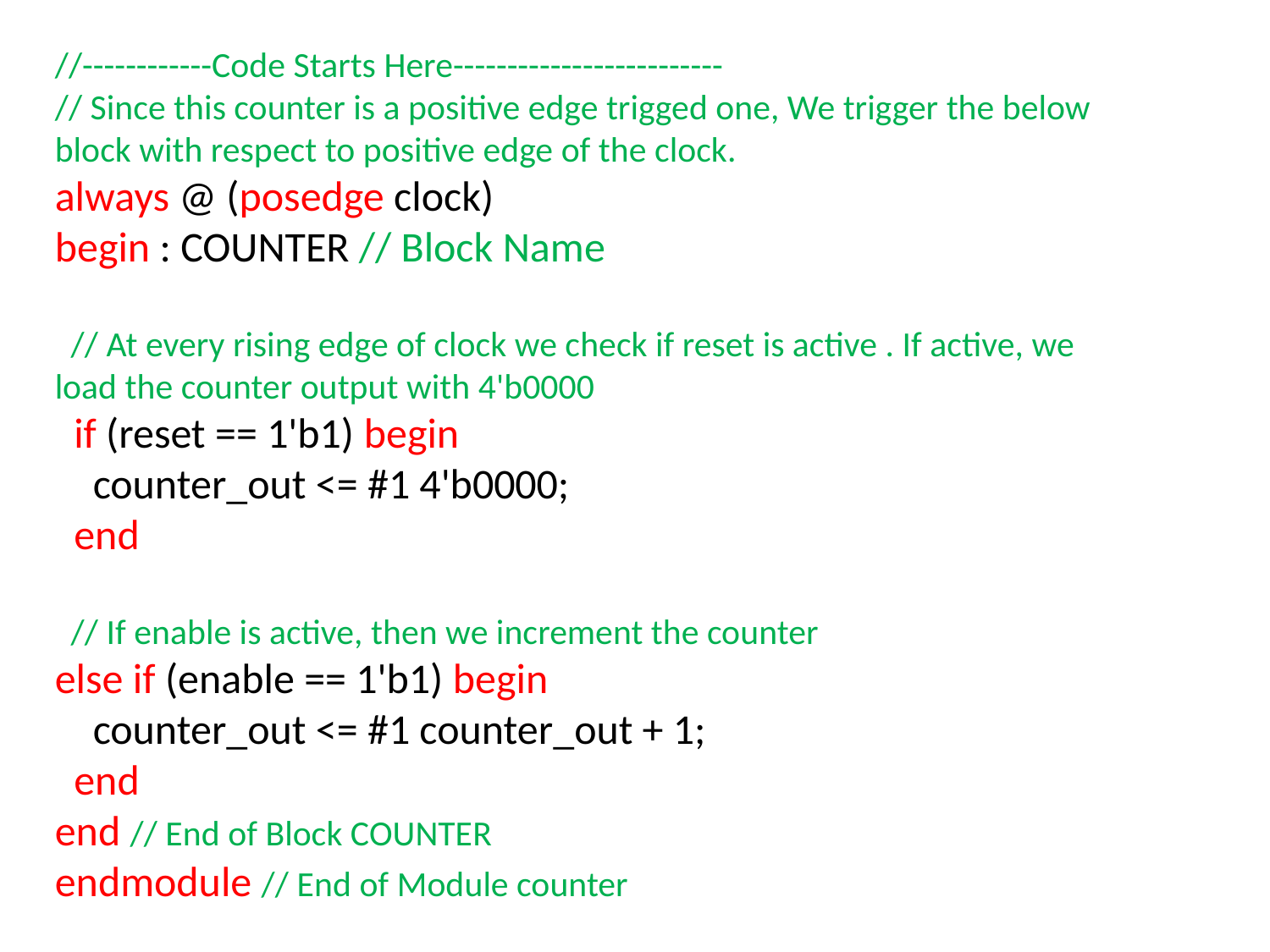

//------------Code Starts Here-------------------------
// Since this counter is a positive edge trigged one, We trigger the below block with respect to positive edge of the clock.
always @ (posedge clock)
begin : COUNTER // Block Name

  // At every rising edge of clock we check if reset is active . If active, we load the counter output with 4'b0000
  if (reset == 1'b1) begin
    counter_out <= #1 4'b0000;
  end

  // If enable is active, then we increment the counter
else if (enable == 1'b1) begin
    counter_out <= #1 counter_out + 1;
  end
end // End of Block COUNTER
endmodule // End of Module counter